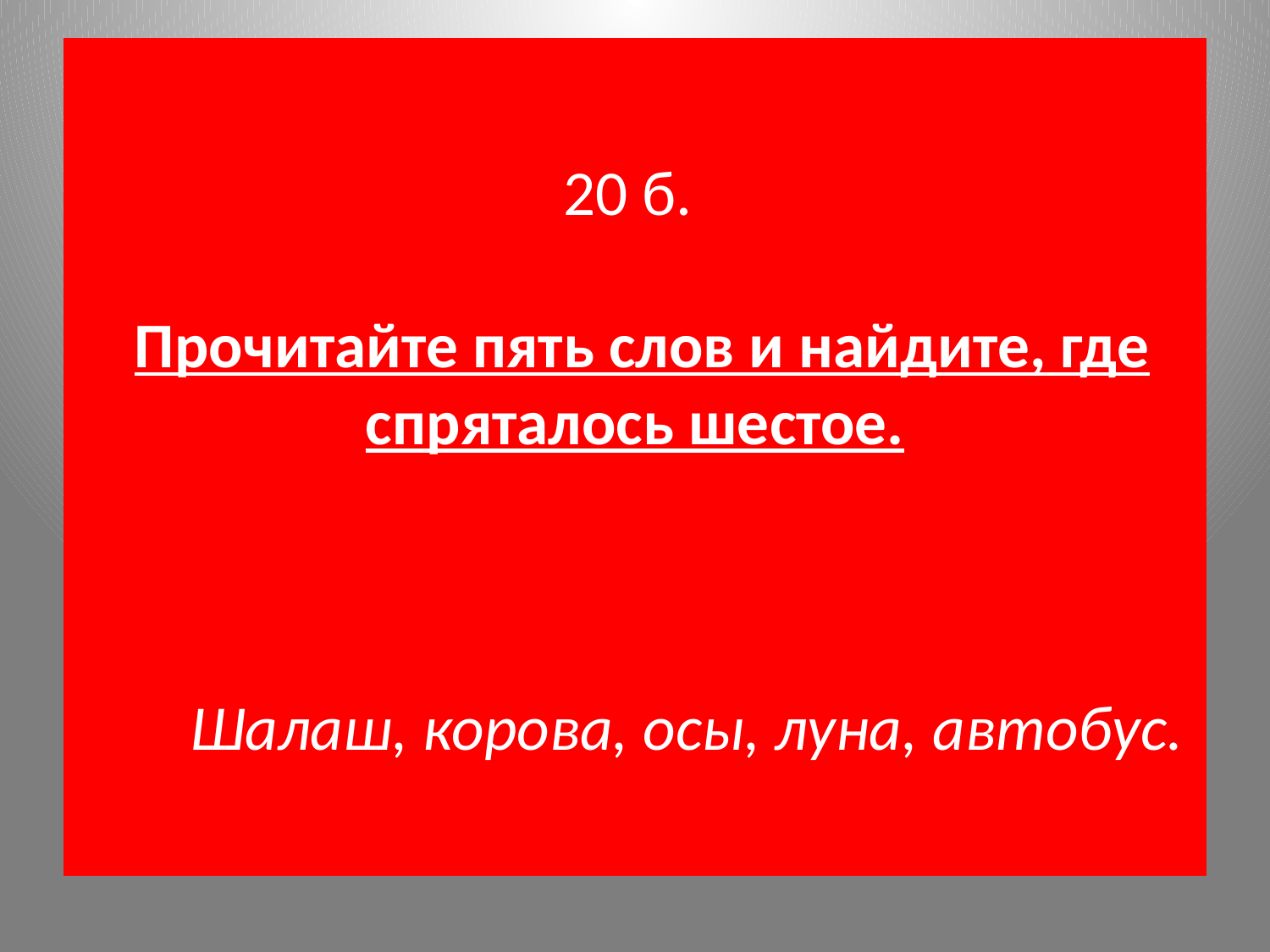

# 20 б. Прочитайте пять слов и найдите, где спряталось шестое. Шалаш, корова, осы, луна, автобус.